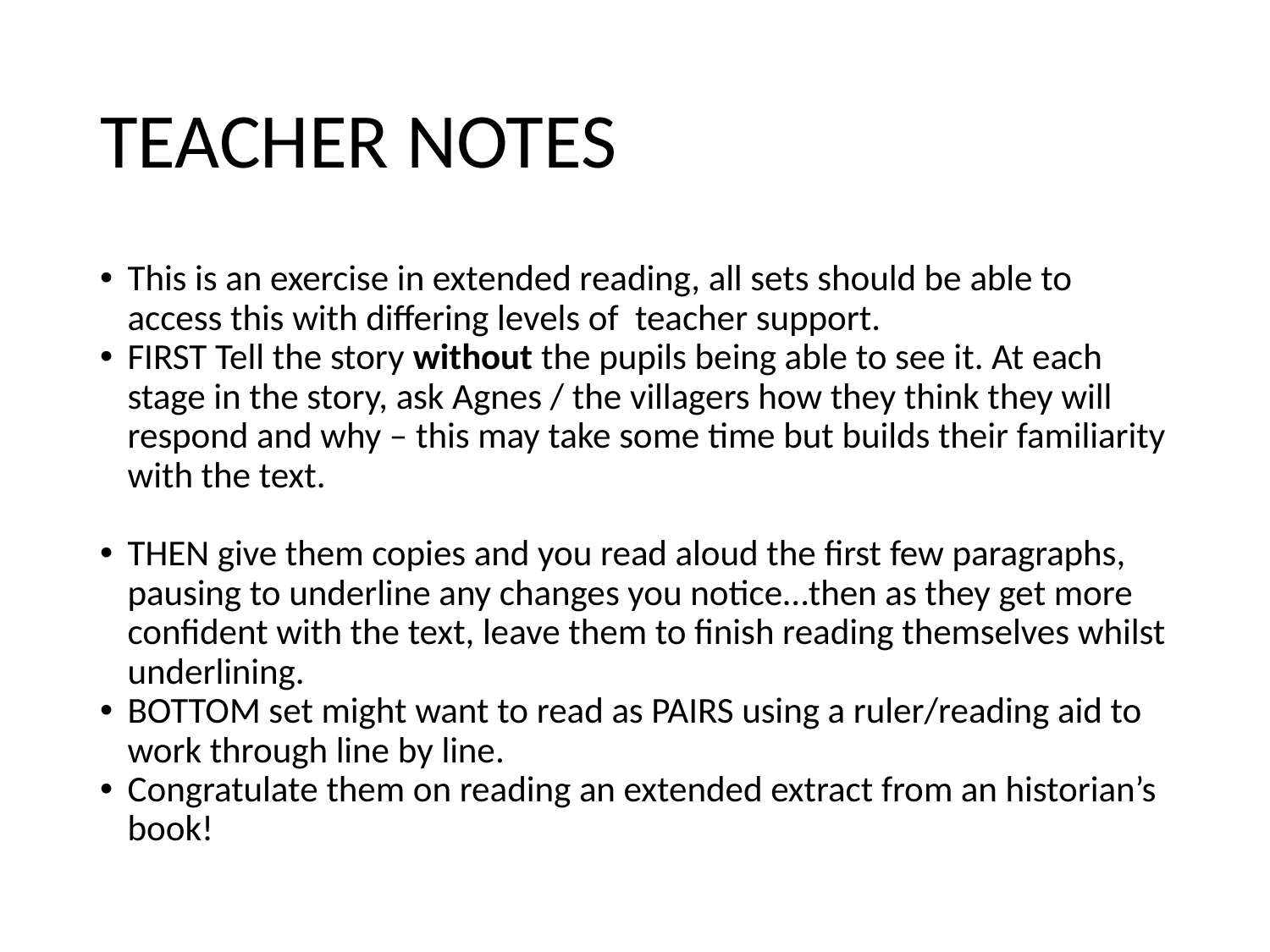

# TEACHER NOTES
This is an exercise in extended reading, all sets should be able to access this with differing levels of  teacher support.
FIRST Tell the story without the pupils being able to see it. At each stage in the story, ask Agnes / the villagers how they think they will respond and why – this may take some time but builds their familiarity with the text.

THEN give them copies and you read aloud the first few paragraphs, pausing to underline any changes you notice…then as they get more confident with the text, leave them to finish reading themselves whilst underlining.
BOTTOM set might want to read as PAIRS using a ruler/reading aid to work through line by line.
Congratulate them on reading an extended extract from an historian’s book!